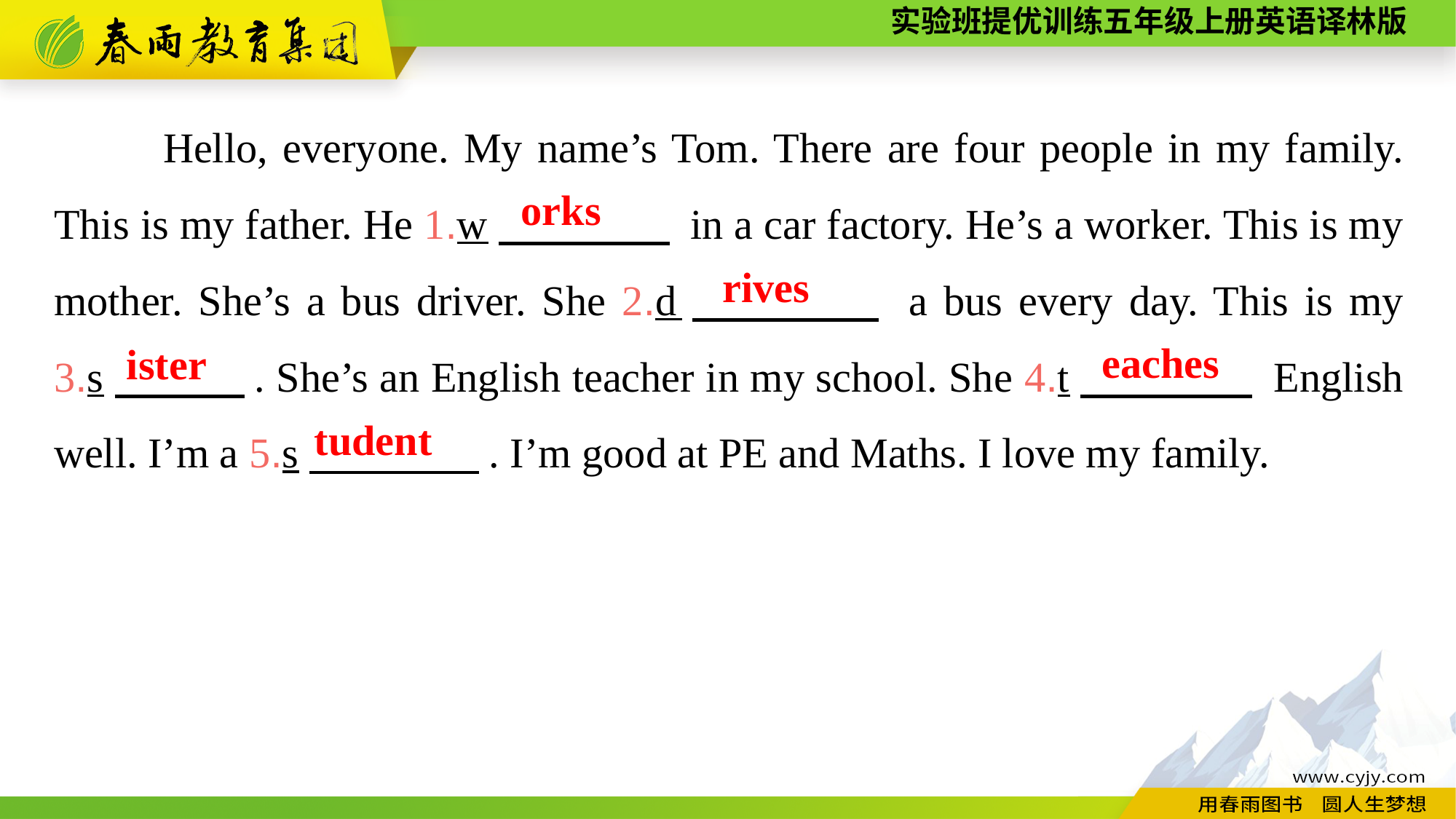

Hello, everyone. My name’s Tom. There are four people in my family. This is my father. He 1.w　　　　 in a car factory. He’s a worker. This is my mother. She’s a bus driver. She 2.d　　　　 a bus every day. This is my 3.s　　　. She’s an English teacher in my school. She 4.t　　　　 English well. I’m a 5.s　　　　. I’m good at PE and Maths. I love my family.
orks
rives
eaches
ister
tudent